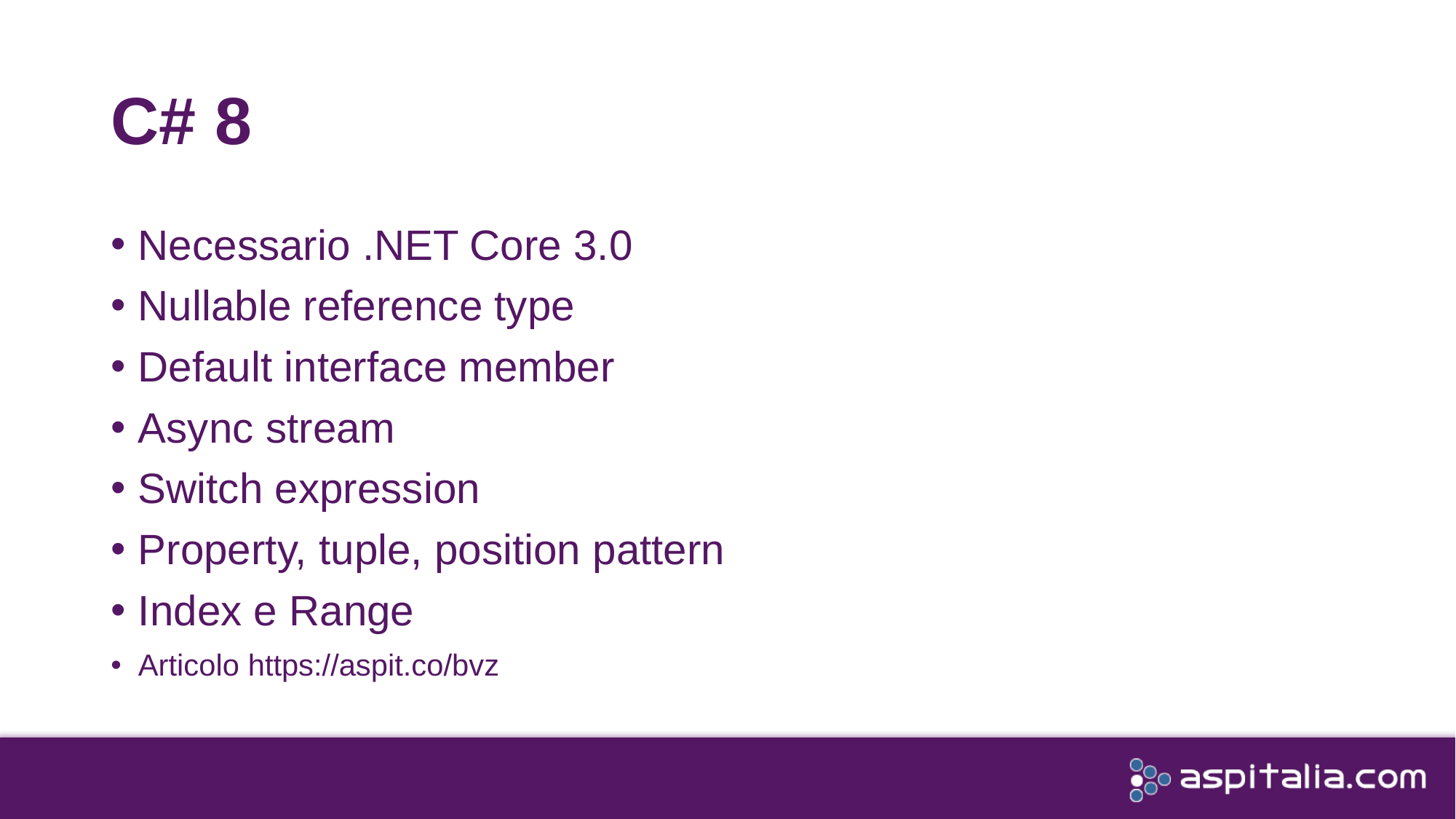

# C# 8
Necessario .NET Core 3.0
Nullable reference type
Default interface member
Async stream
Switch expression
Property, tuple, position pattern
Index e Range
Articolo https://aspit.co/bvz